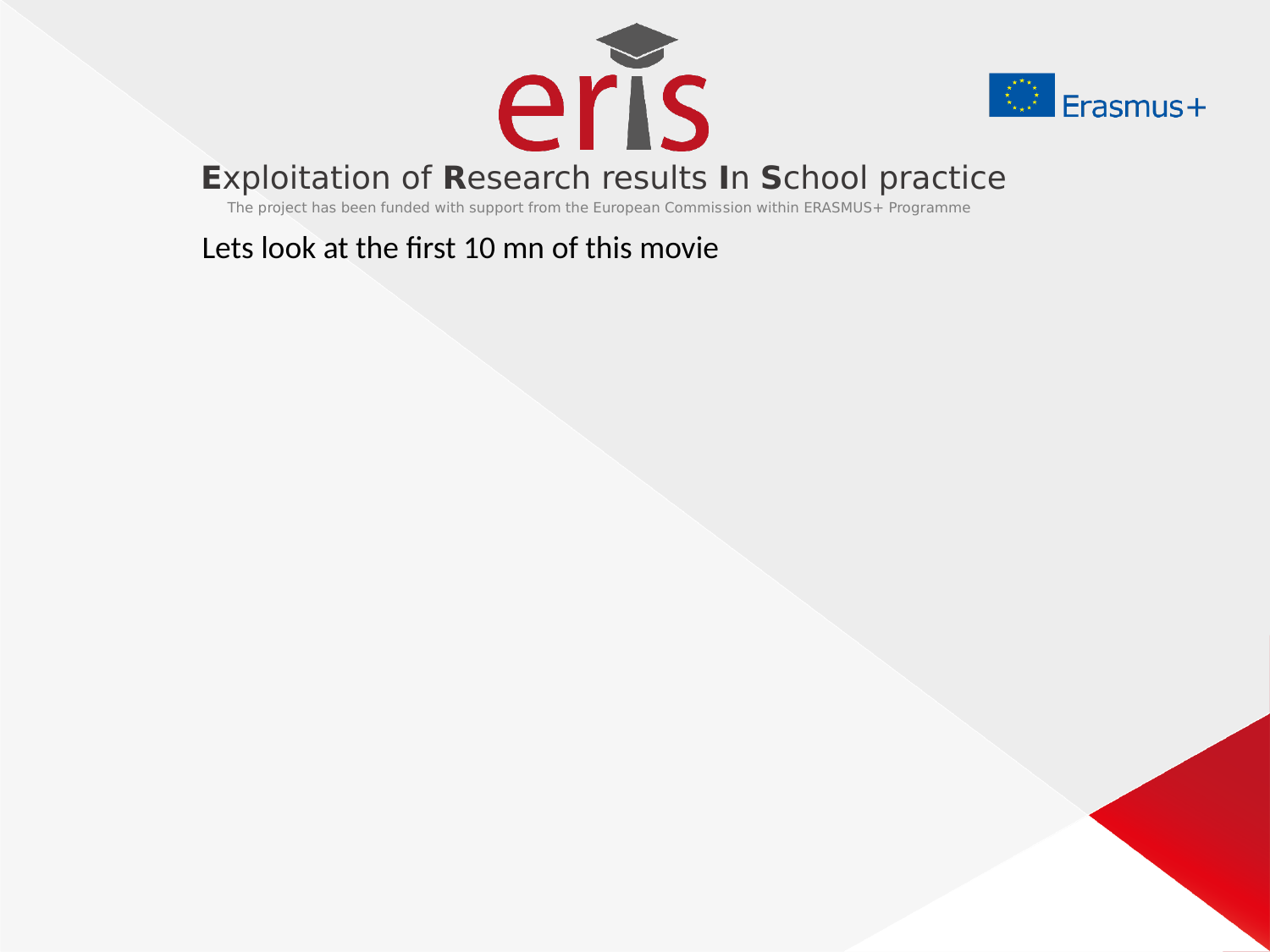

Lets look at the first 10 mn of this movie